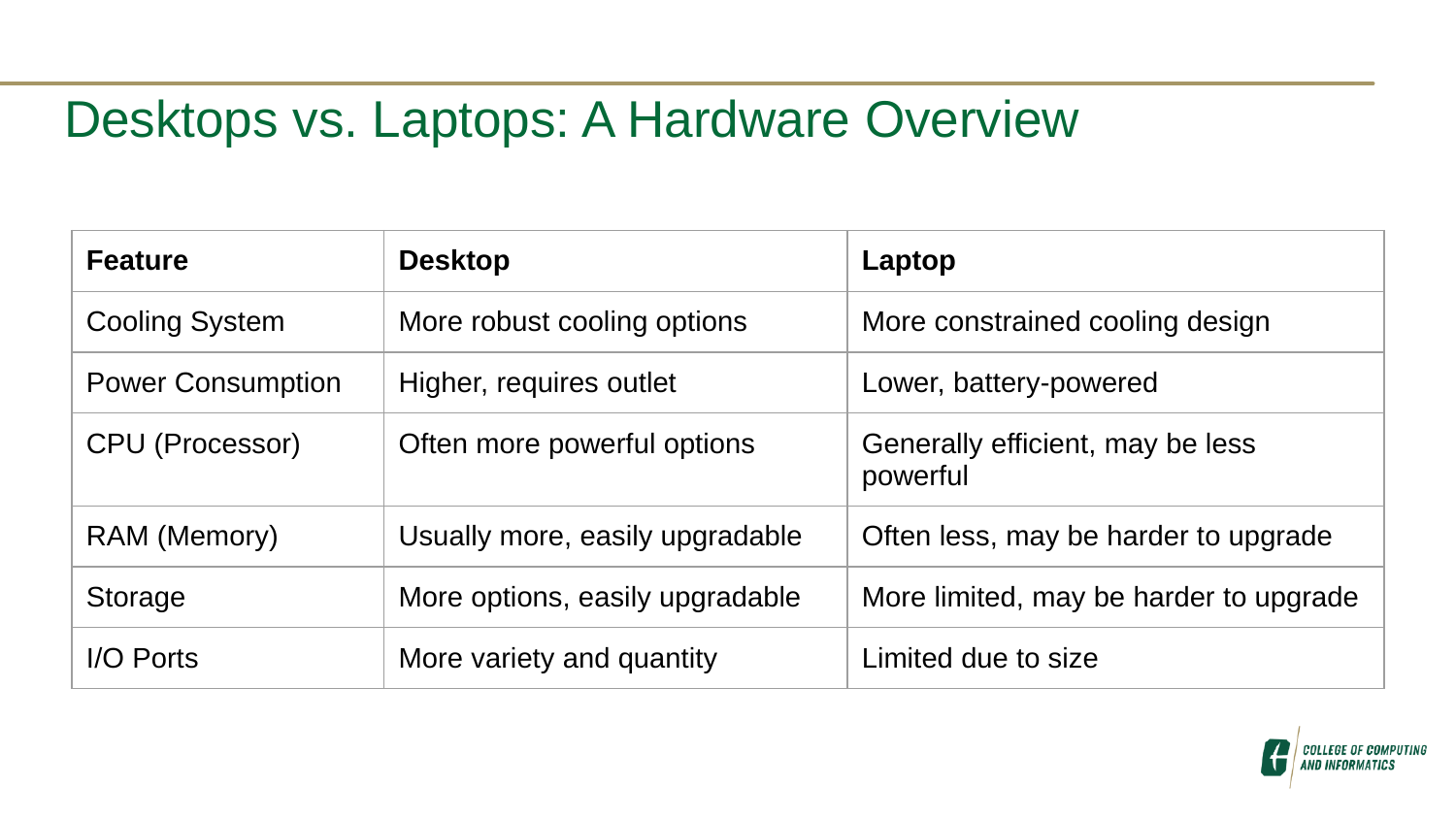

# Desktops vs. Laptops: A Hardware Overview

| Feature | Desktop | Laptop |
| --- | --- | --- |
| Cooling System | More robust cooling options | More constrained cooling design |
| Power Consumption | Higher, requires outlet | Lower, battery-powered |
| CPU (Processor) | Often more powerful options | Generally efficient, may be less powerful |
| RAM (Memory) | Usually more, easily upgradable | Often less, may be harder to upgrade |
| Storage | More options, easily upgradable | More limited, may be harder to upgrade |
| I/O Ports | More variety and quantity | Limited due to size |